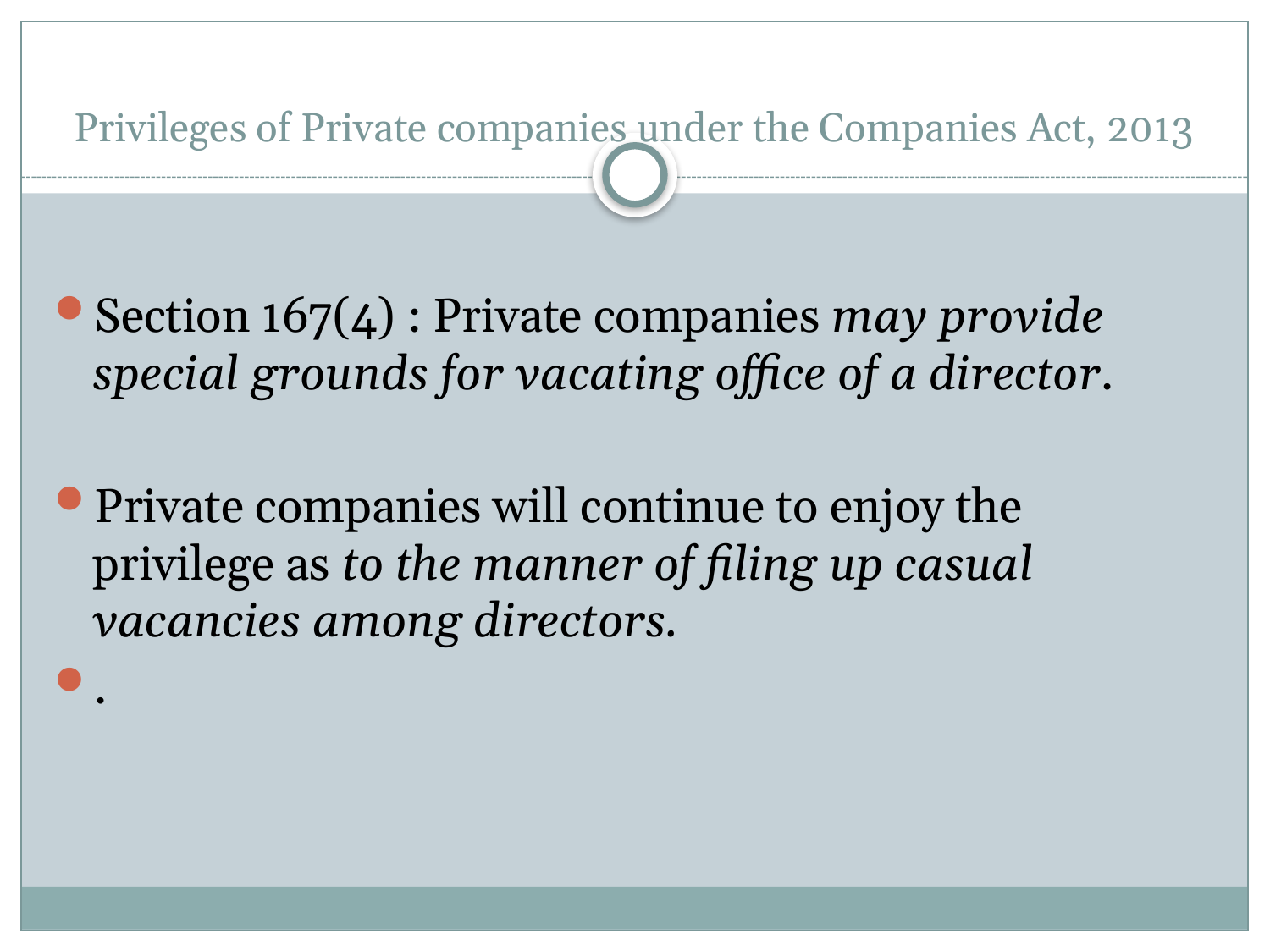

# Privileges of Private companies under the Companies Act, 2013

Section 167(4) : Private companies may provide special grounds for vacating office of a director.

Private companies will continue to enjoy the privilege as to the manner of filing up casual vacancies among directors.
.